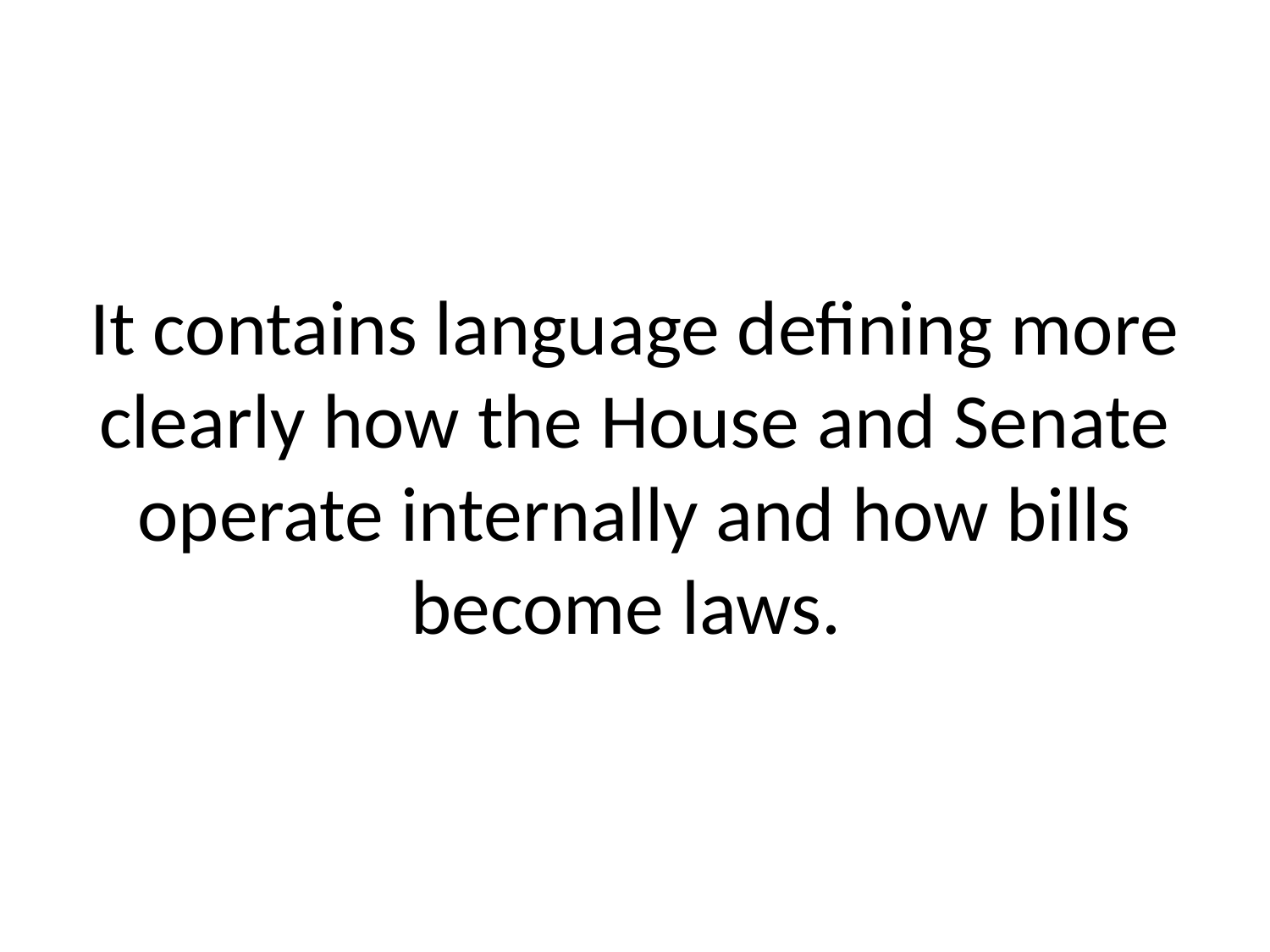

# It contains language defining more clearly how the House and Senate operate internally and how bills become laws.